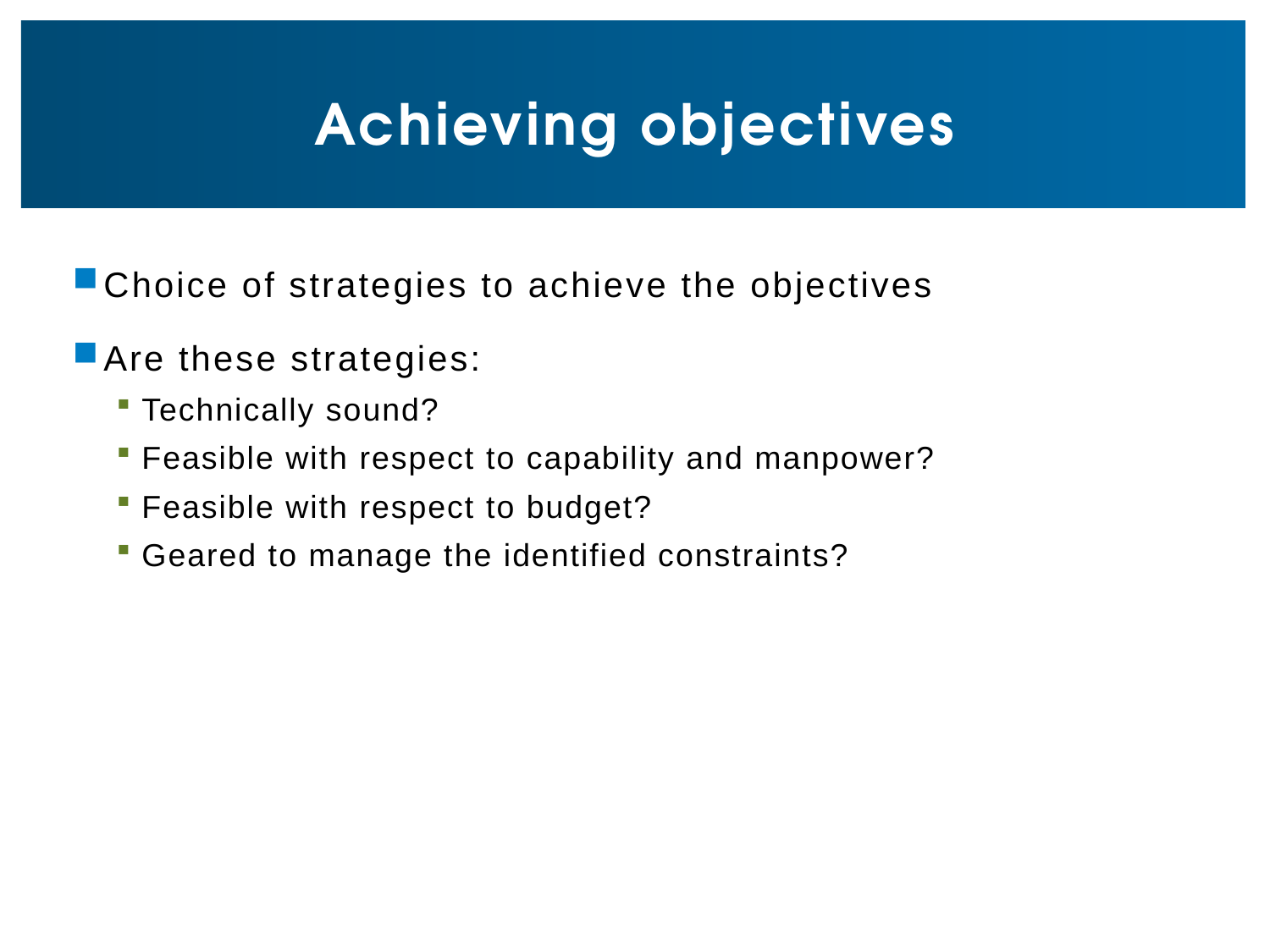

# Achieving objectives
Choice of strategies to achieve the objectives
Are these strategies:
Technically sound?
Feasible with respect to capability and manpower?
Feasible with respect to budget?
Geared to manage the identified constraints?